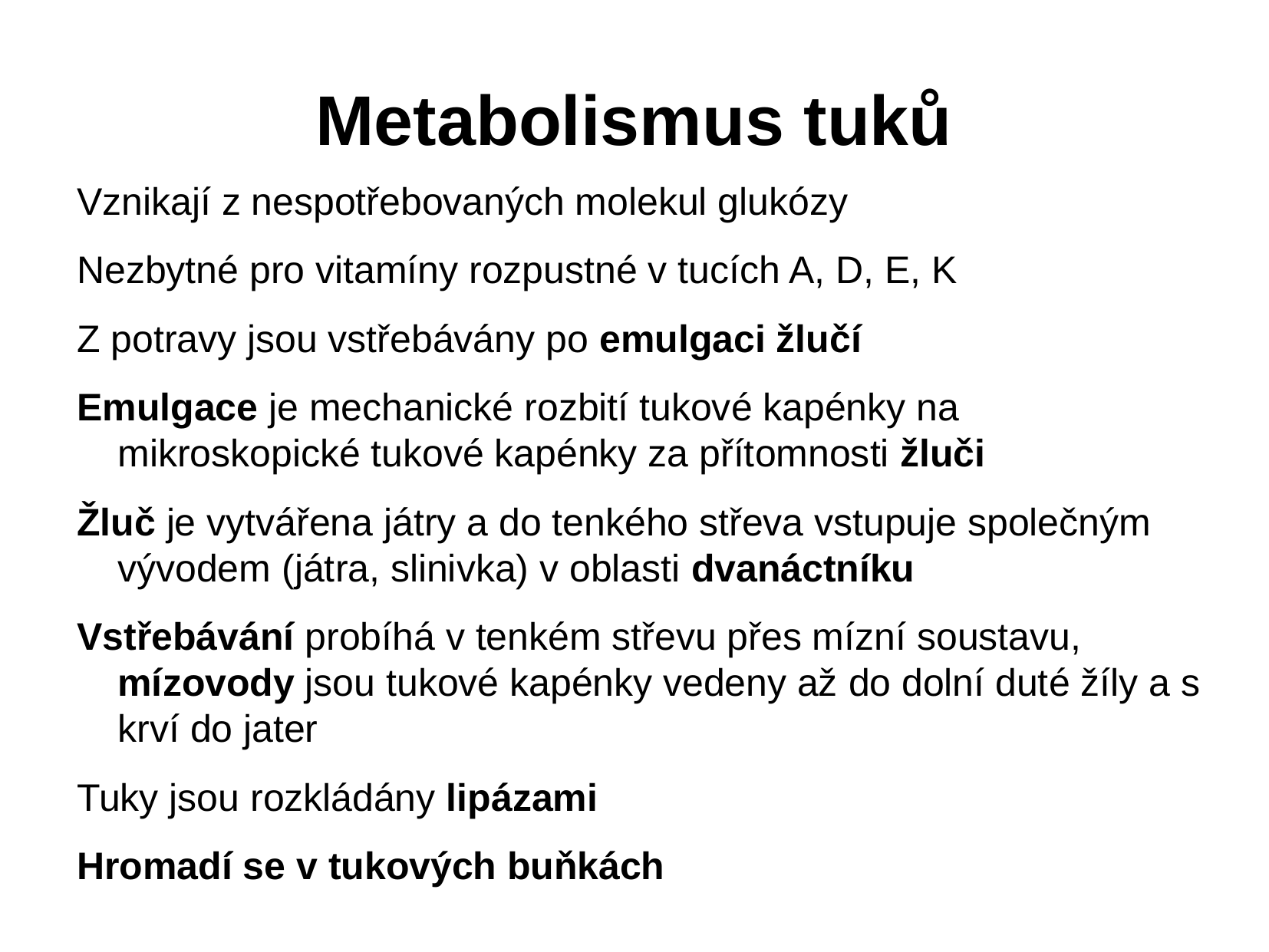

# Metabolismus tuků
Vznikají z nespotřebovaných molekul glukózy
Nezbytné pro vitamíny rozpustné v tucích A, D, E, K
Z potravy jsou vstřebávány po emulgaci žlučí
Emulgace je mechanické rozbití tukové kapénky na mikroskopické tukové kapénky za přítomnosti žluči
Žluč je vytvářena játry a do tenkého střeva vstupuje společným vývodem (játra, slinivka) v oblasti dvanáctníku
Vstřebávání probíhá v tenkém střevu přes mízní soustavu, mízovody jsou tukové kapénky vedeny až do dolní duté žíly a s krví do jater
Tuky jsou rozkládány lipázami
Hromadí se v tukových buňkách